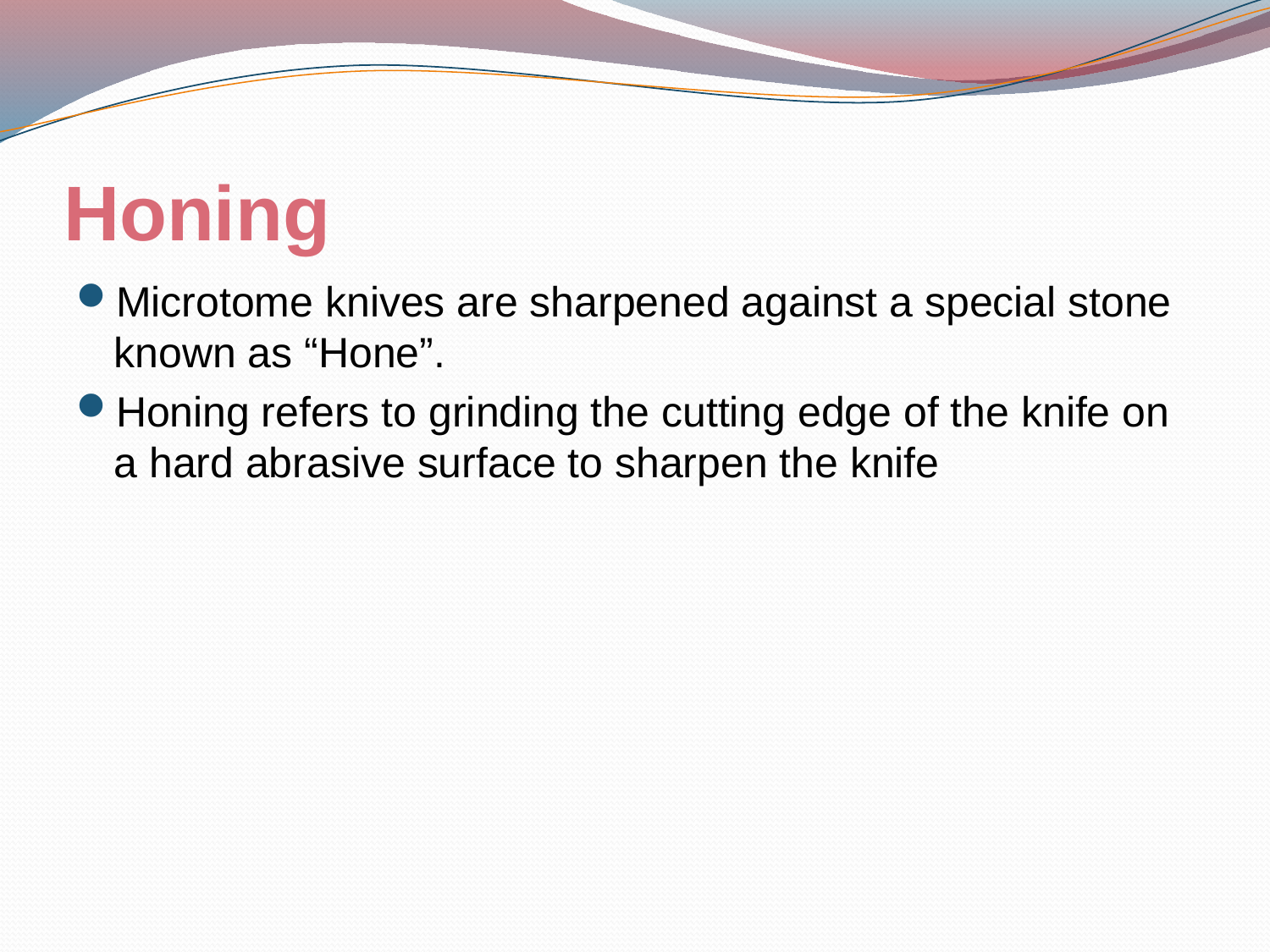

# Honing
Microtome knives are sharpened against a special stone known as “Hone”.
Honing refers to grinding the cutting edge of the knife on a hard abrasive surface to sharpen the knife